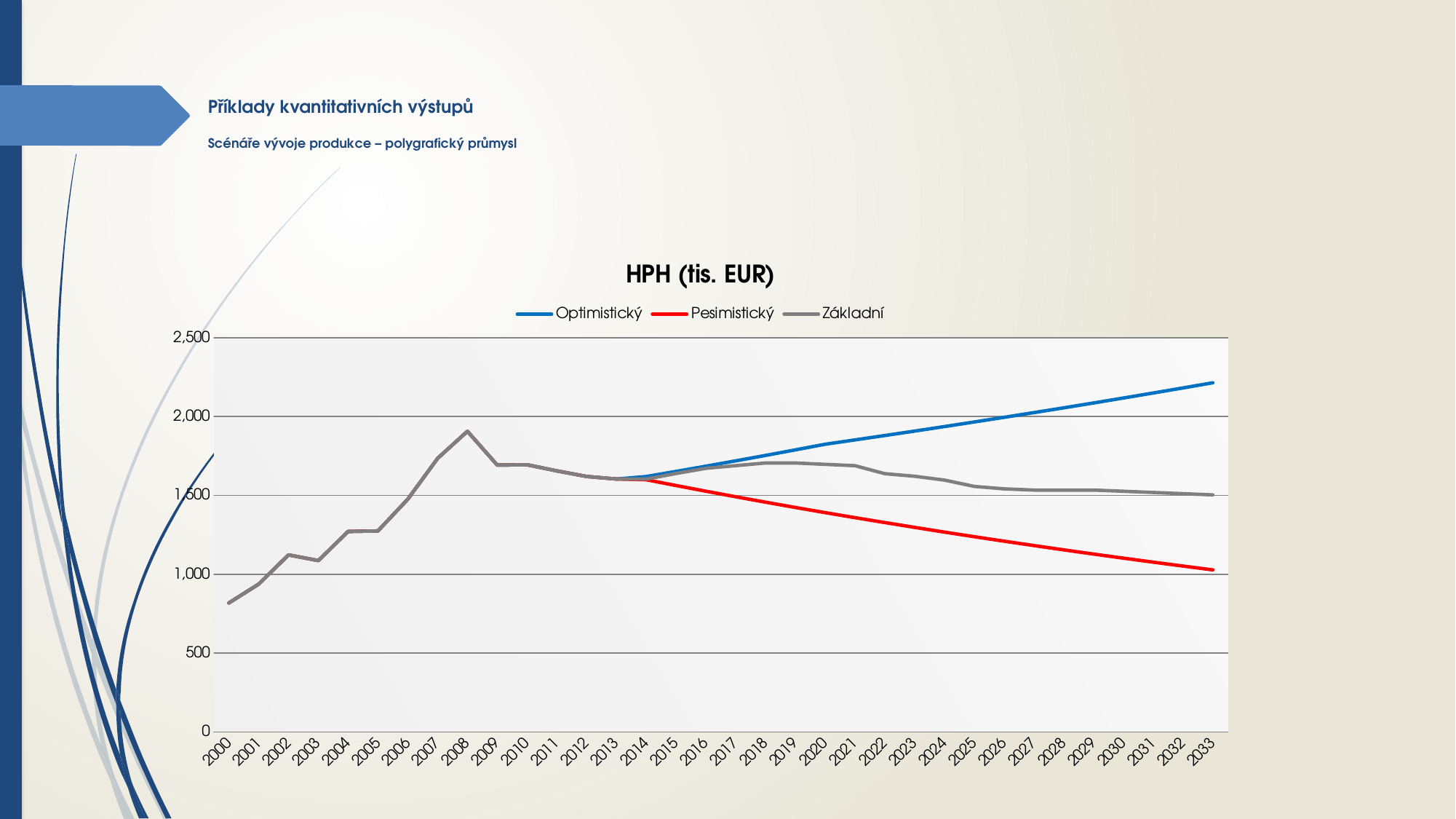

# Příklady kvantitativních výstupů Scénáře vývoje produkce – polygrafický průmysl

### Chart: HPH (tis. EUR)

| Category | Optimistický | Pesimistický | Základní |
|---|---|---|---|
| 2000 | 818.158027424214 | 818.158027424214 | 818.158027424214 |
| 2001 | 937.3942052500436 | 937.3942052500436 | 937.3942052500436 |
| 2002 | 1122.7125559200729 | 1122.7125559200729 | 1122.7125559200729 |
| 2003 | 1086.8829328505587 | 1086.8829328505587 | 1086.8829328505587 |
| 2004 | 1271.296995945448 | 1271.296995945448 | 1271.296995945448 |
| 2005 | 1274.861066343785 | 1274.861066343785 | 1274.861066343785 |
| 2006 | 1476.10785767235 | 1476.10785767235 | 1476.10785767235 |
| 2007 | 1734.8196978851963 | 1734.8196978851963 | 1734.8196978851963 |
| 2008 | 1906.4740679945705 | 1906.4740679945705 | 1906.4740679945705 |
| 2009 | 1692.2853175413518 | 1692.2853175413518 | 1692.2853175413518 |
| 2010 | 1694.4333645345807 | 1694.4333645345807 | 1694.4333645345807 |
| 2011 | 1655.3744738979537 | 1655.3744738979537 | 1655.3744738979537 |
| 2012 | 1620.0 | 1620.0 | 1620.0 |
| 2013 | 1604.0 | 1604.0 | 1603.8 |
| 2014 | 1620.04 | 1599.1879999999999 | 1603.8 |
| 2015 | 1652.4408 | 1562.406676000001 | 1639.0836 |
| 2016 | 1685.489616 | 1526.4713224519999 | 1671.865272 |
| 2017 | 1719.1994083199988 | 1491.3624820356026 | 1688.583924719999 |
| 2018 | 1753.5833964863998 | 1457.0611449487849 | 1705.4697639672015 |
| 2019 | 1788.6550644161282 | 1423.5487386149628 | 1705.4697639672015 |
| 2020 | 1824.4281657044517 | 1390.8071176268188 | 1696.9424151473638 |
| 2021 | 1851.7945881900173 | 1358.818553921403 | 1688.457703071628 |
| 2022 | 1879.5715070128674 | 1327.5657271812113 | 1637.8039719794779 |
| 2023 | 1907.7650796180603 | 1297.0317154560419 | 1621.4259322596836 |
| 2024 | 1936.3815558123308 | 1267.1999860005528 | 1597.1045432757878 |
| 2025 | 1965.4272791495168 | 1238.0543863225398 | 1557.1769296938928 |
| 2026 | 1994.9086883367593 | 1209.5791354371208 | 1541.6051603969545 |
| 2027 | 2024.8323186618086 | 1181.7588153220681 | 1533.8971345949687 |
| 2028 | 2055.2048034417344 | 1154.5783625696602 | 1533.8971345949687 |
| 2029 | 2086.0328754933607 | 1128.0230602305578 | 1533.8971345949687 |
| 2030 | 2117.3233686257627 | 1102.078529845256 | 1526.227648921995 |
| 2031 | 2149.083219155149 | 1076.7307236588142 | 1518.596510677385 |
| 2032 | 2181.319467442477 | 1051.9659170146615 | 1511.003528123998 |
| 2033 | 2214.0392594541127 | 1027.7707009233243 | 1503.4485104833789 |